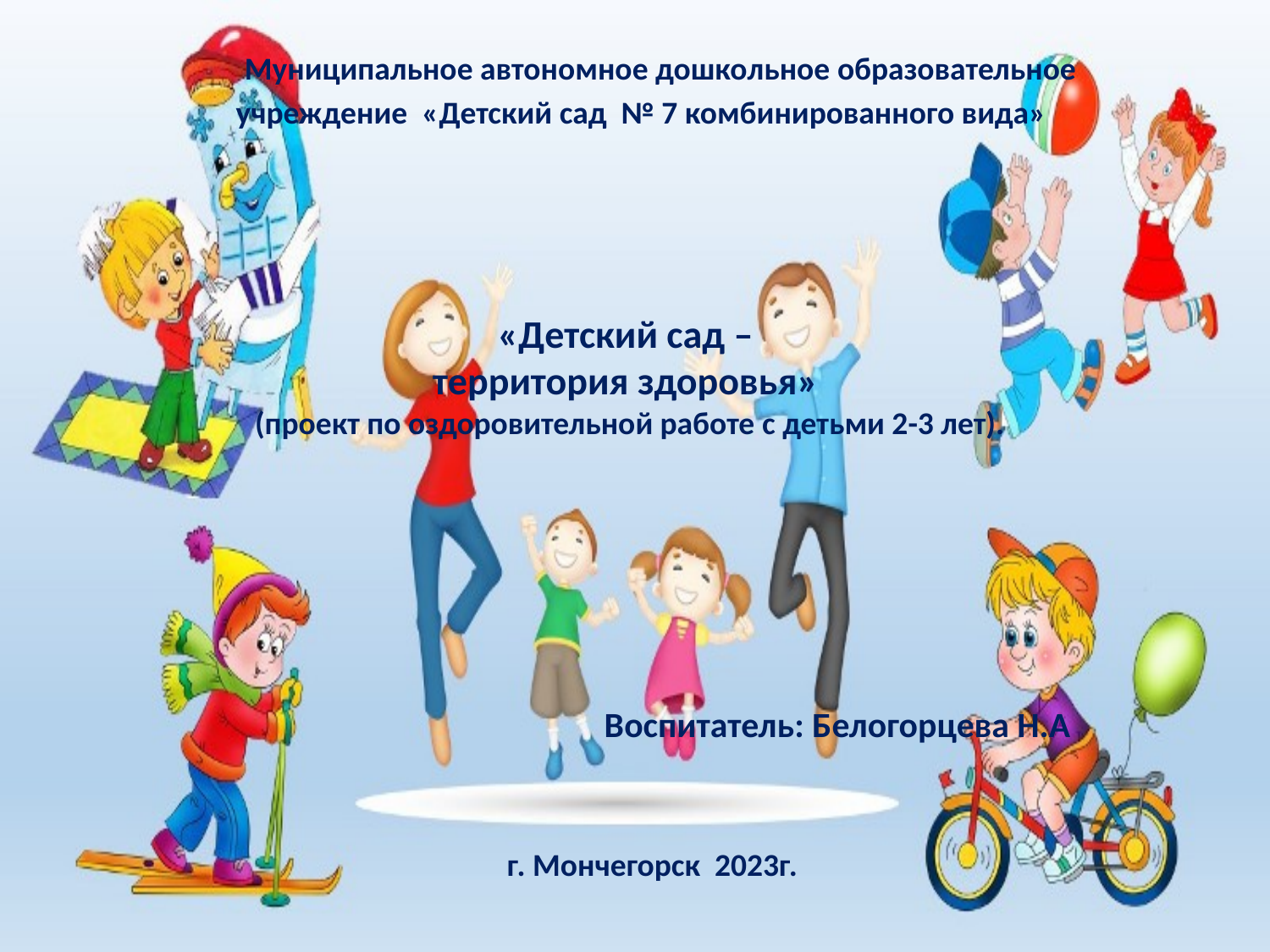

Муниципальное автономное дошкольное образовательное учреждение  «Детский сад  № 7 комбинированного вида»
# «Детский сад – территория здоровья» (проект по оздоровительной работе с детьми 2-3 лет).
                                               Воспитатель: Белогорцева Н.А

г. Мончегорск  2023г.